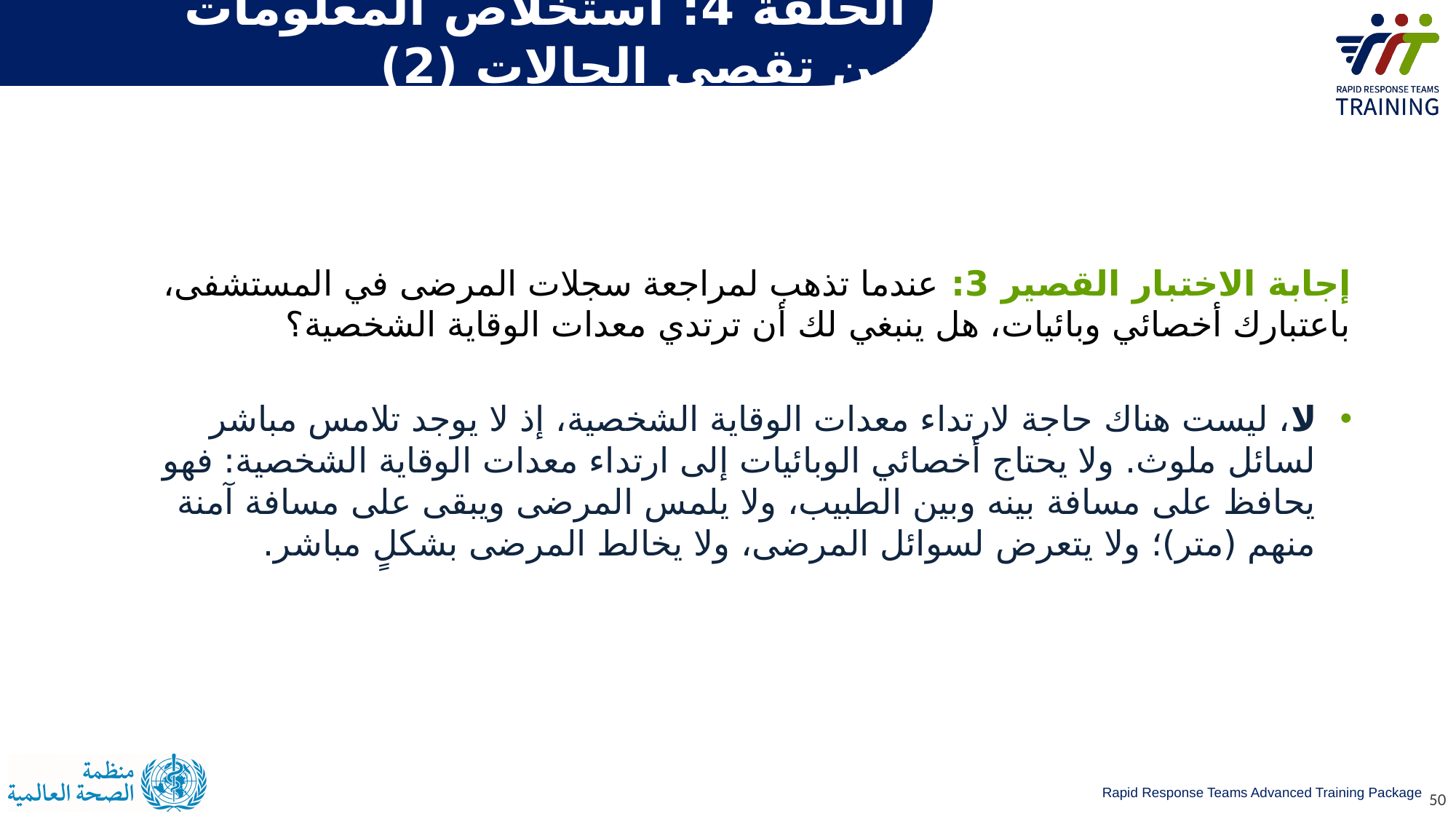

# الحلقة 4: استخلاص المعلومات من تقصي الحالات (2)
إجابة الاختبار القصير 3: عندما تذهب لمراجعة سجلات المرضى في المستشفى، باعتبارك أخصائي وبائيات، هل ينبغي لك أن ترتدي معدات الوقاية الشخصية؟

لا، ليست هناك حاجة لارتداء معدات الوقاية الشخصية، إذ لا يوجد تلامس مباشر لسائل ملوث. ولا يحتاج أخصائي الوبائيات إلى ارتداء معدات الوقاية الشخصية: فهو يحافظ على مسافة بينه وبين الطبيب، ولا يلمس المرضى ويبقى على مسافة آمنة منهم (متر)؛ ولا يتعرض لسوائل المرضى، ولا يخالط المرضى بشكلٍ مباشر.